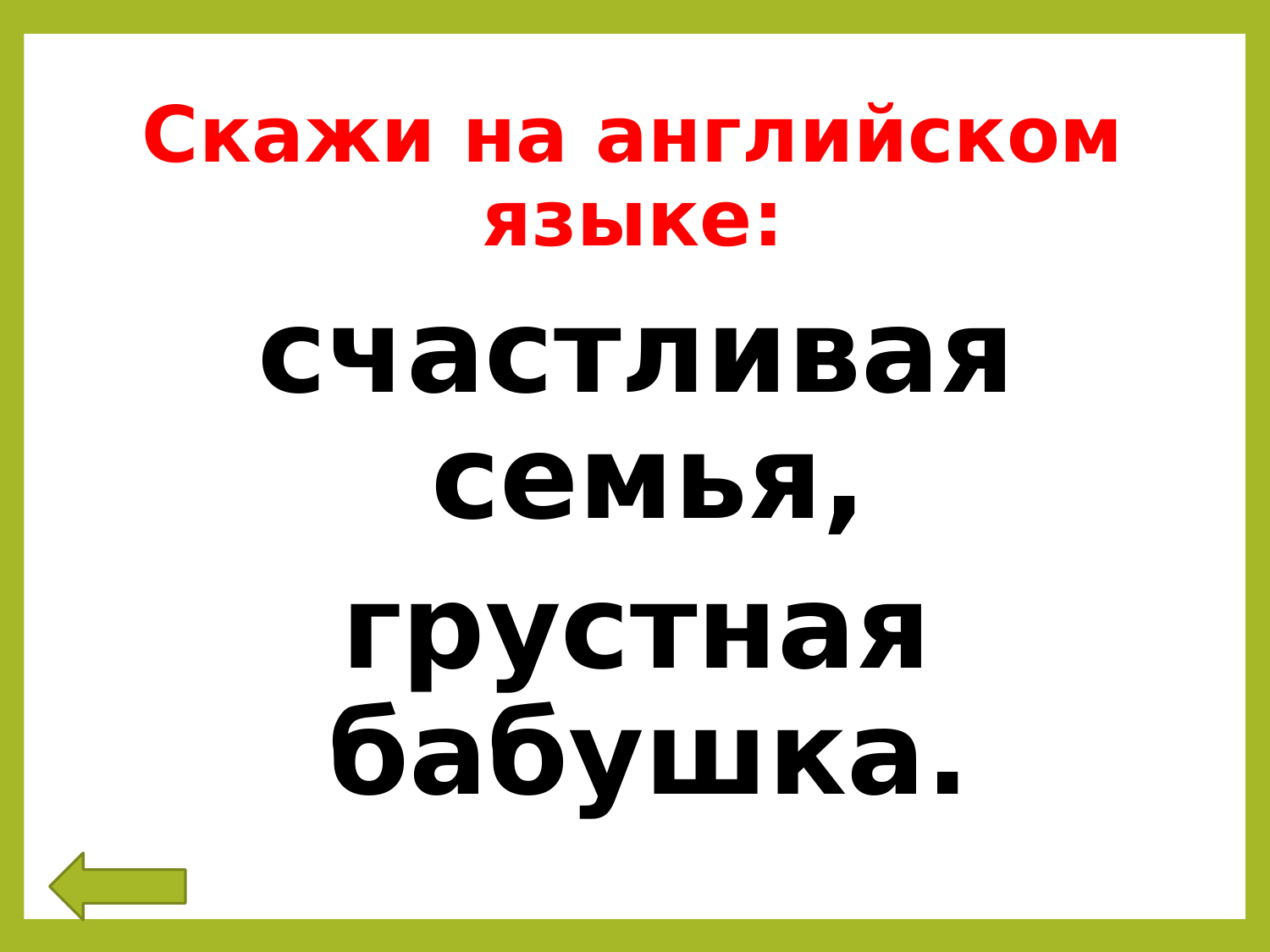

# Скажи на английском языке:
счастливая семья,
грустная бабушка.